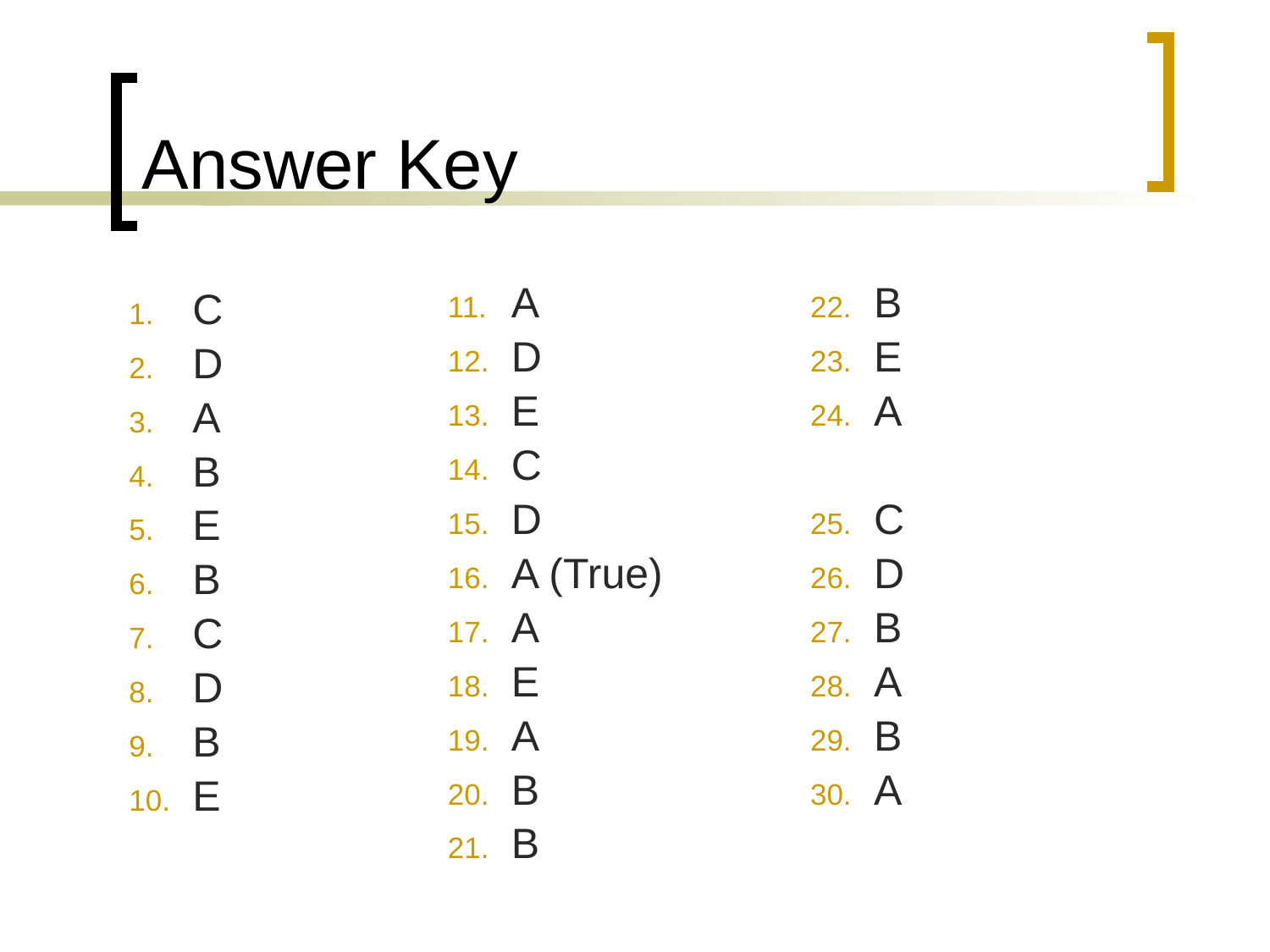

# Answer Key

C
D
A
B
E
B
C
D
B
E

A
D
E
C
D
A (True)
A
E
A
B
B

B
E
A

C
D
B
A
B
A